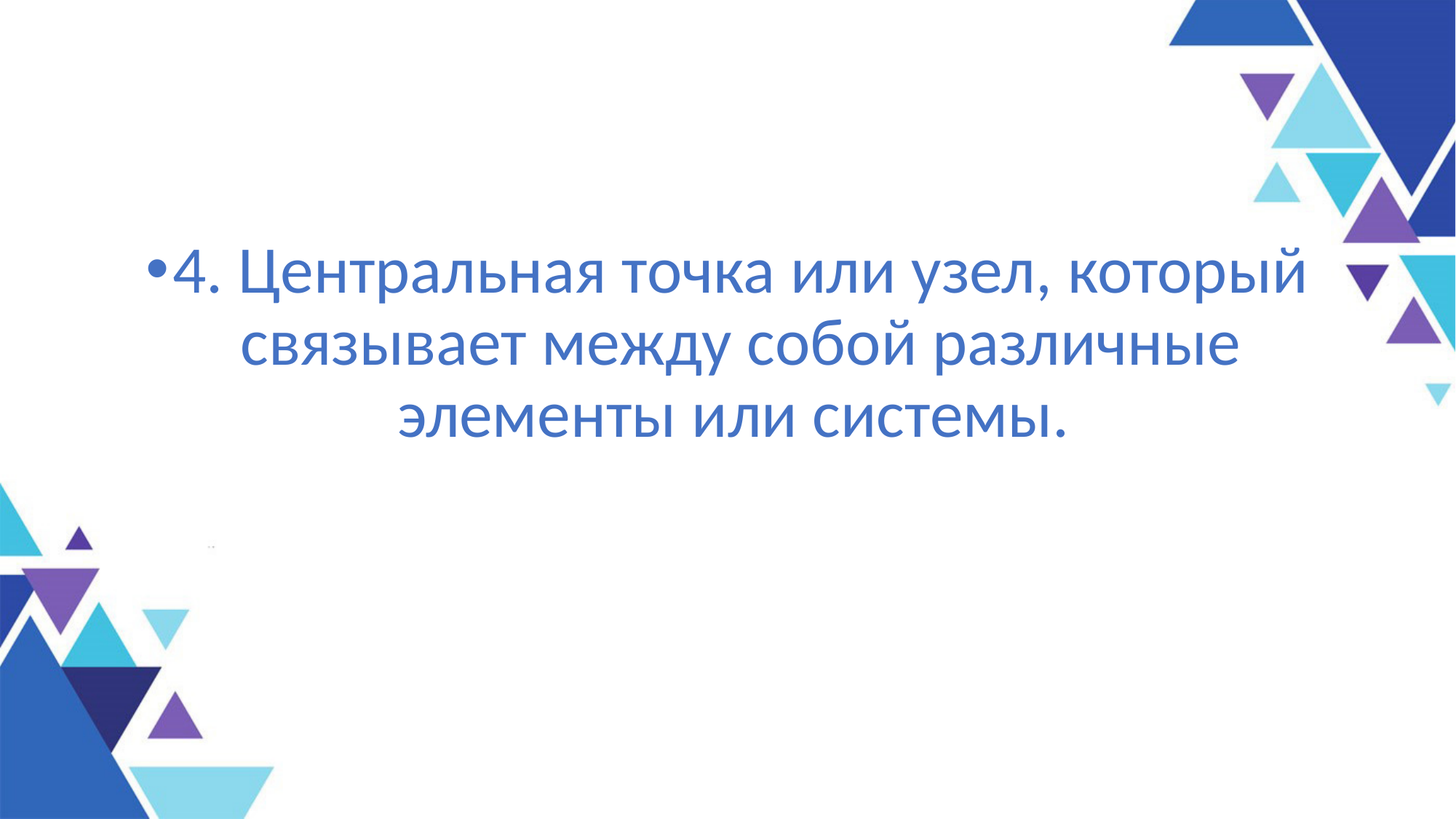

4. Центральная точка или узел, который связывает между собой различные элементы или системы.